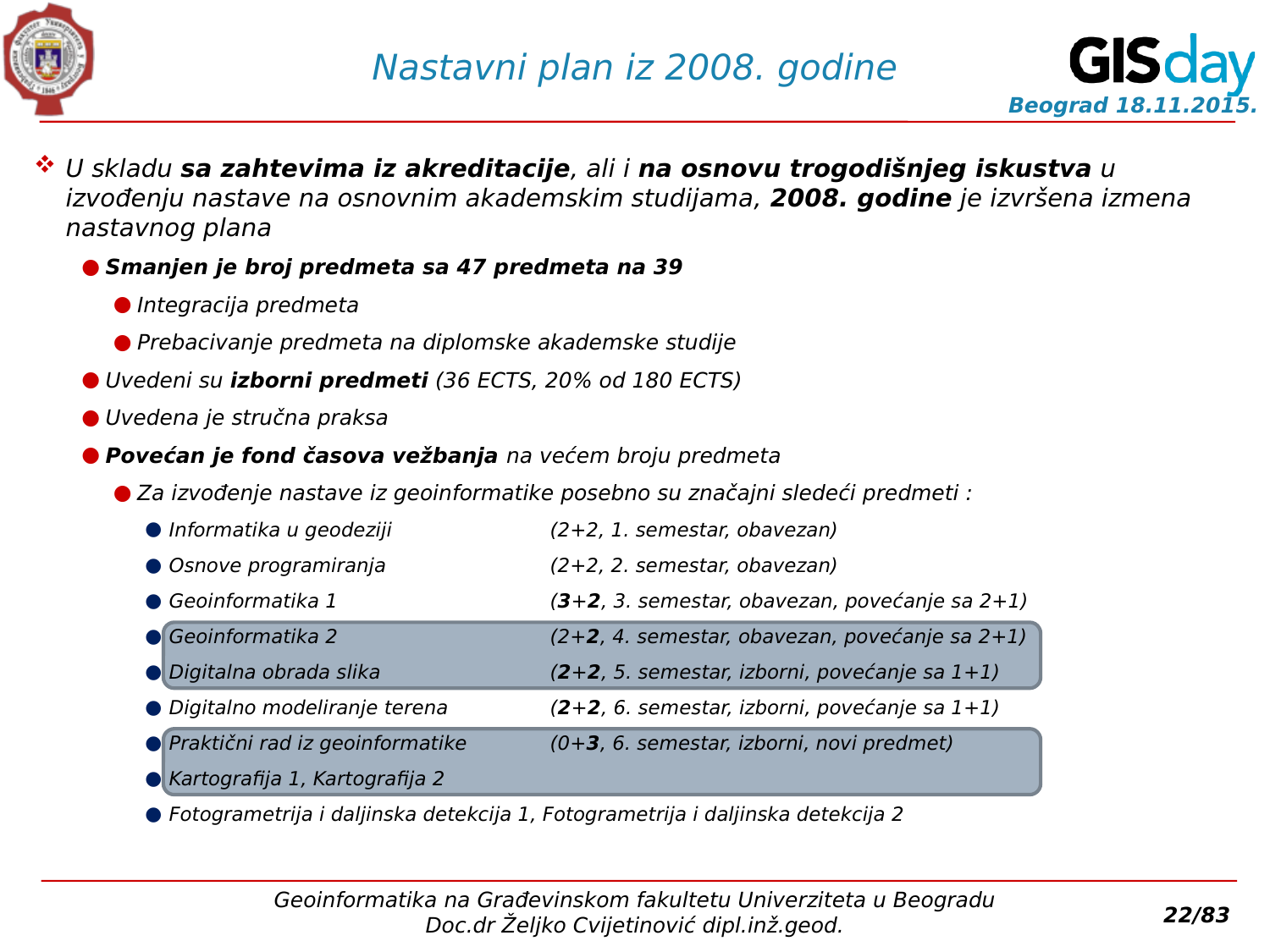

# Nastavni plan iz 2008. godine
U skladu sa zahtevima iz akreditacije, ali i na osnovu trogodišnjeg iskustva u izvođenju nastave na osnovnim akademskim studijama, 2008. godine je izvršena izmena nastavnog plana
Smanjen je broj predmeta sa 47 predmeta na 39
Integracija predmeta
Prebacivanje predmeta na diplomske akademske studije
Uvedeni su izborni predmeti (36 ECTS, 20% od 180 ECTS)
Uvedena je stručna praksa
Povećan je fond časova vežbanja na većem broju predmeta
Za izvođenje nastave iz geoinformatike posebno su značajni sledeći predmeti :
Informatika u geodeziji 		(2+2, 1. semestar, obavezan)
Osnove programiranja		(2+2, 2. semestar, obavezan)
Geoinformatika 1		(3+2, 3. semestar, obavezan, povećanje sa 2+1)
Geoinformatika 2		(2+2, 4. semestar, obavezan, povećanje sa 2+1)
Digitalna obrada slika		(2+2, 5. semestar, izborni, povećanje sa 1+1)
Digitalno modeliranje terena 	(2+2, 6. semestar, izborni, povećanje sa 1+1)
Praktični rad iz geoinformatike 	(0+3, 6. semestar, izborni, novi predmet)
Kartografija 1, Kartografija 2
Fotogrametrija i daljinska detekcija 1, Fotogrametrija i daljinska detekcija 2